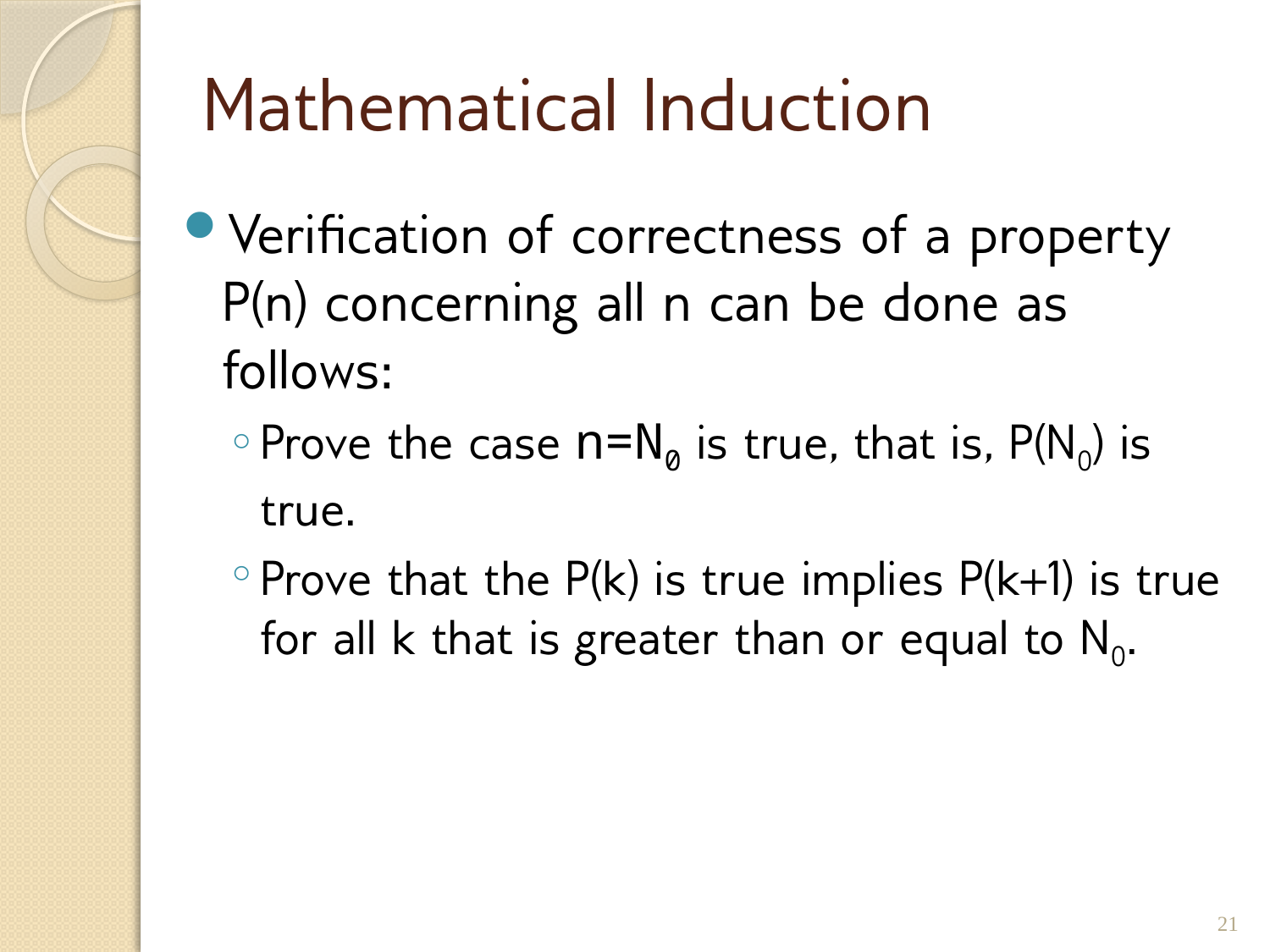

# Mathematical Induction
Verification of correctness of a property P(n) concerning all n can be done as follows:
Prove the case n=N0 is true, that is, P(N0) is true.
Prove that the P(k) is true implies P(k+1) is true for all k that is greater than or equal to N0.
21